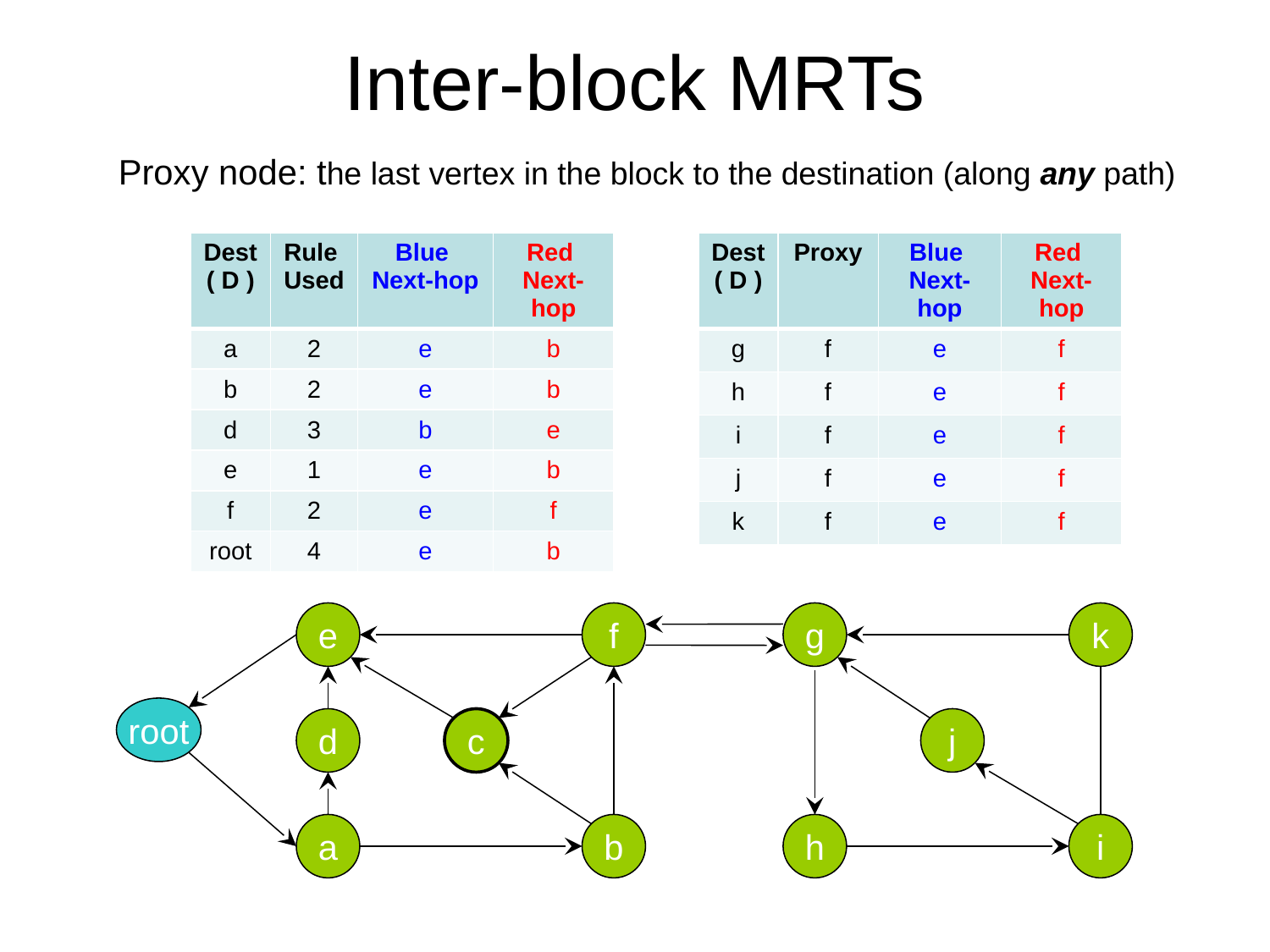

# Inter-block MRTs
Proxy node: the last vertex in the block to the destination (along any path)
| Dest ( D ) | Rule Used | Blue Next-hop | Red Next-hop |
| --- | --- | --- | --- |
| a | 2 | e | b |
| b | 2 | e | b |
| d | 3 | b | e |
| e | 1 | e | b |
| f | 2 | e | f |
| root | 4 | e | b |
| Dest ( D ) | Proxy | Blue Next-hop | Red Next-hop |
| --- | --- | --- | --- |
| g | f | e | f |
| h | f | e | f |
| i | f | e | f |
| j | f | e | f |
| k | f | e | f |
e
f
g
k

root
d
c
j
a
b
h
i